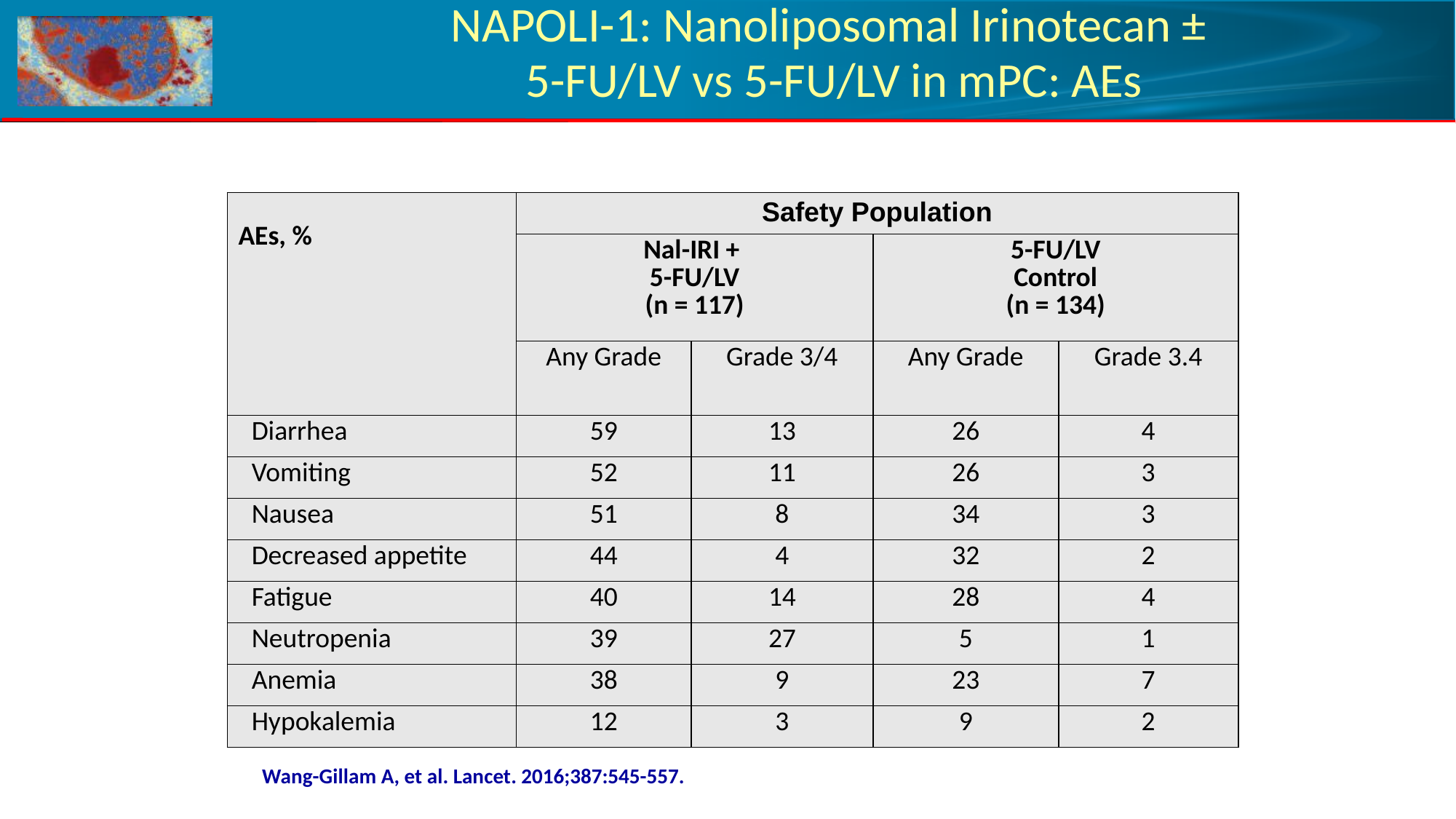

# NAPOLI-1: Nanoliposomal Irinotecan ± 5-FU/LV vs 5-FU/LV in mPC: AEs

| AEs, % | Safety Population |  |  |  |
| --- | --- | --- | --- | --- |
|  | Nal-IRI + 5-FU/LV (n = 117) |  | 5-FU/LV Control (n = 134) |  |
|  | Any Grade | Grade 3/4 | Any Grade | Grade 3.4 |
| Diarrhea | 59 | 13 | 26 | 4 |
| Vomiting | 52 | 11 | 26 | 3 |
| Nausea | 51 | 8 | 34 | 3 |
| Decreased appetite | 44 | 4 | 32 | 2 |
| Fatigue | 40 | 14 | 28 | 4 |
| Neutropenia | 39 | 27 | 5 | 1 |
| Anemia | 38 | 9 | 23 | 7 |
| Hypokalemia | 12 | 3 | 9 | 2 |
Wang-Gillam A, et al. Lancet. 2016;387:545-557.